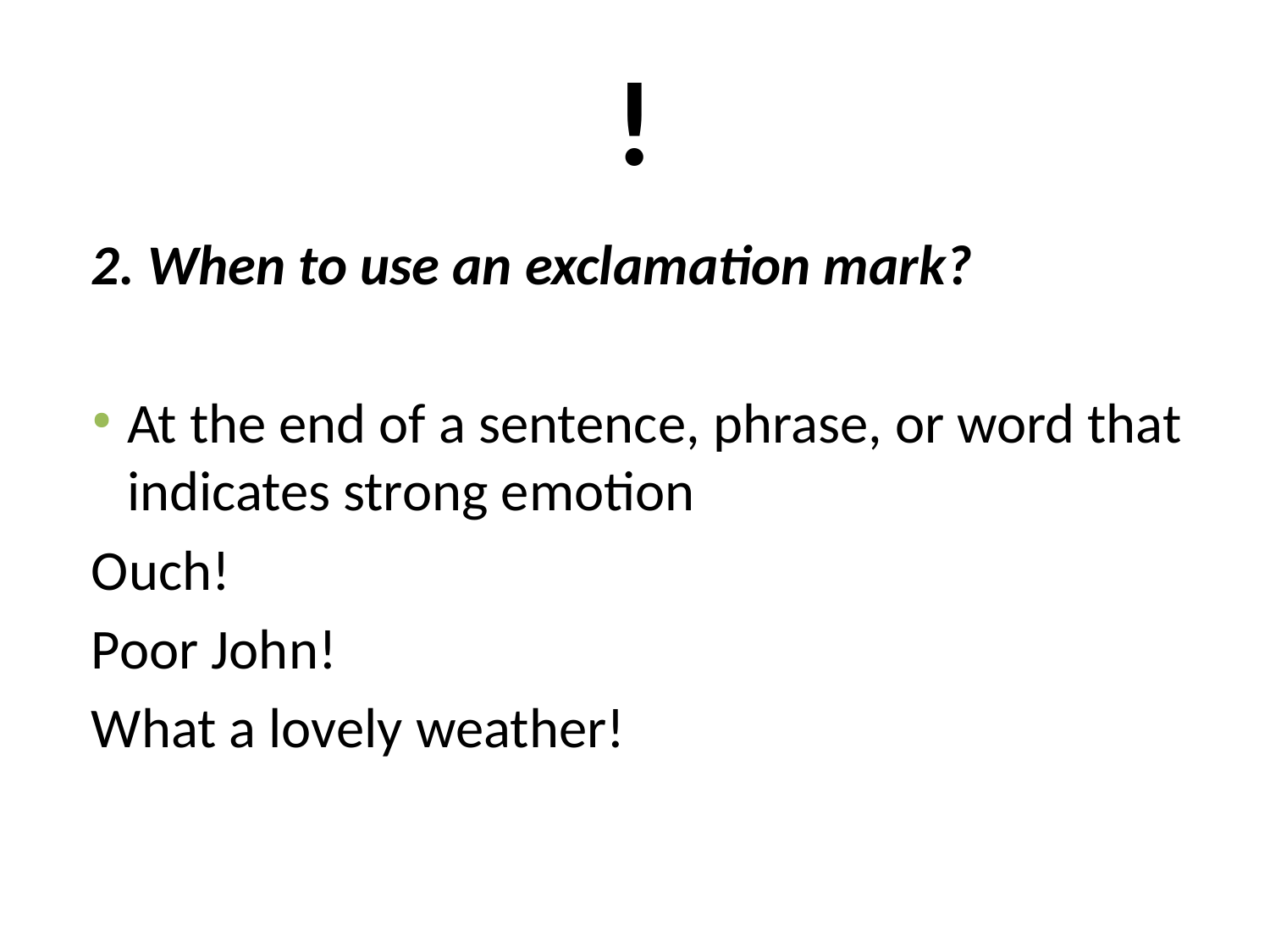

# !
2. When to use an exclamation mark?

At the end of a sentence, phrase, or word that indicates strong emotion
Ouch!
Poor John!
What a lovely weather!